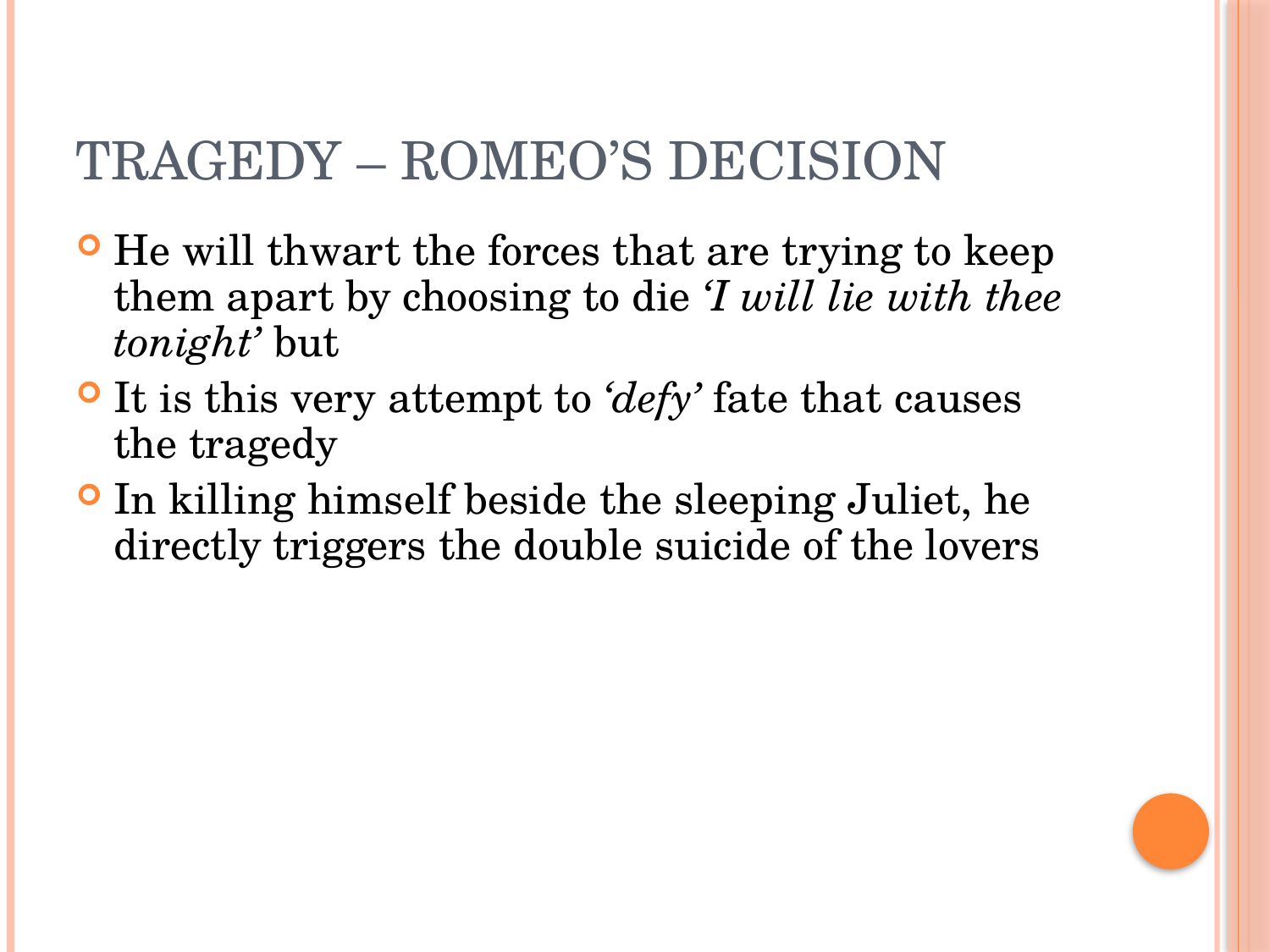

# Tragedy – Romeo’s Decision
He will thwart the forces that are trying to keep them apart by choosing to die ‘I will lie with thee tonight’ but
It is this very attempt to ‘defy’ fate that causes the tragedy
In killing himself beside the sleeping Juliet, he directly triggers the double suicide of the lovers